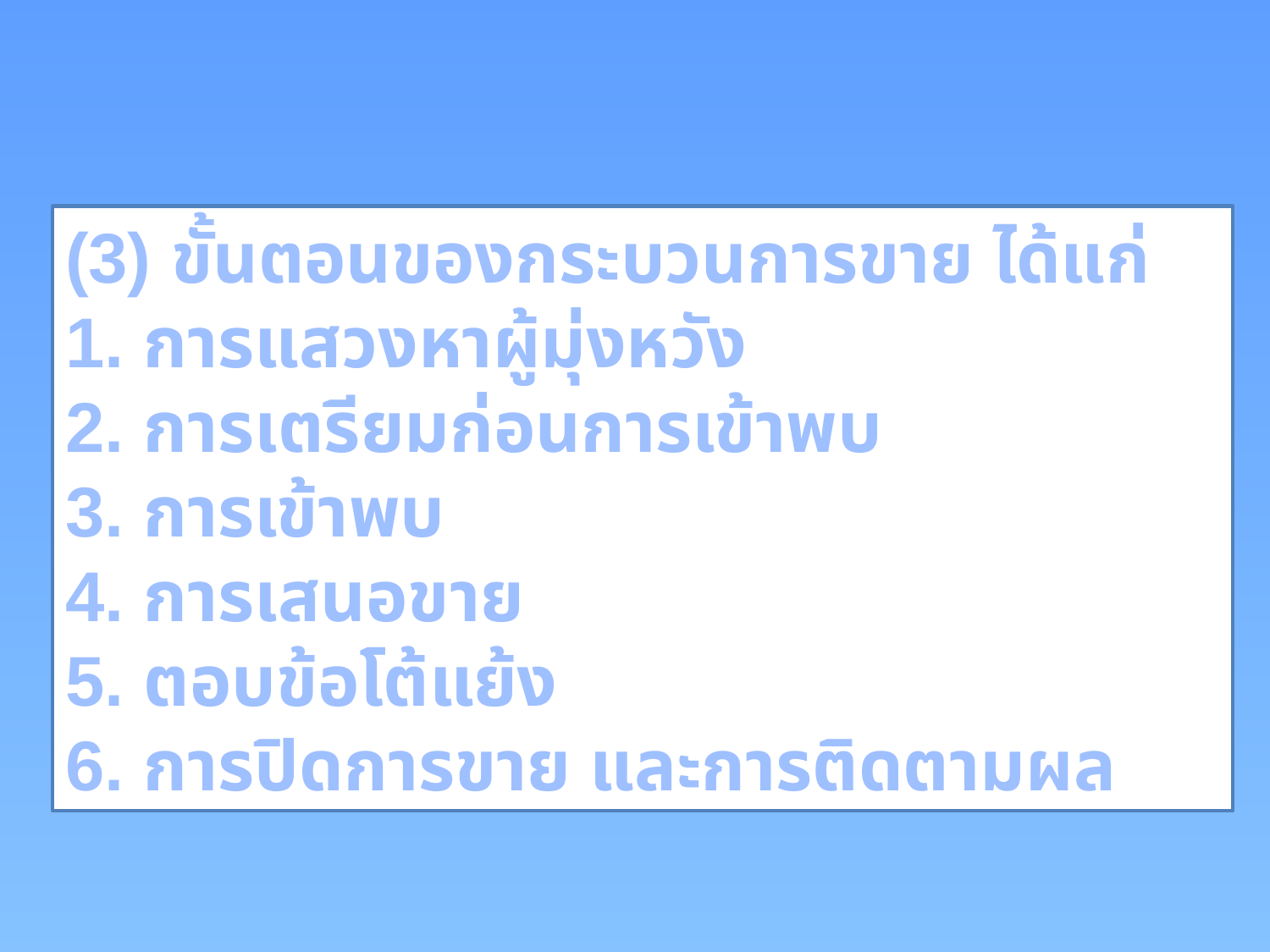

(3) ขั้นตอนของกระบวนการขาย ได้แก่
1. การแสวงหาผู้มุ่งหวัง
2. การเตรียมก่อนการเข้าพบ
3. การเข้าพบ
4. การเสนอขาย
5. ตอบข้อโต้แย้ง
6. การปิดการขาย และการติดตามผล